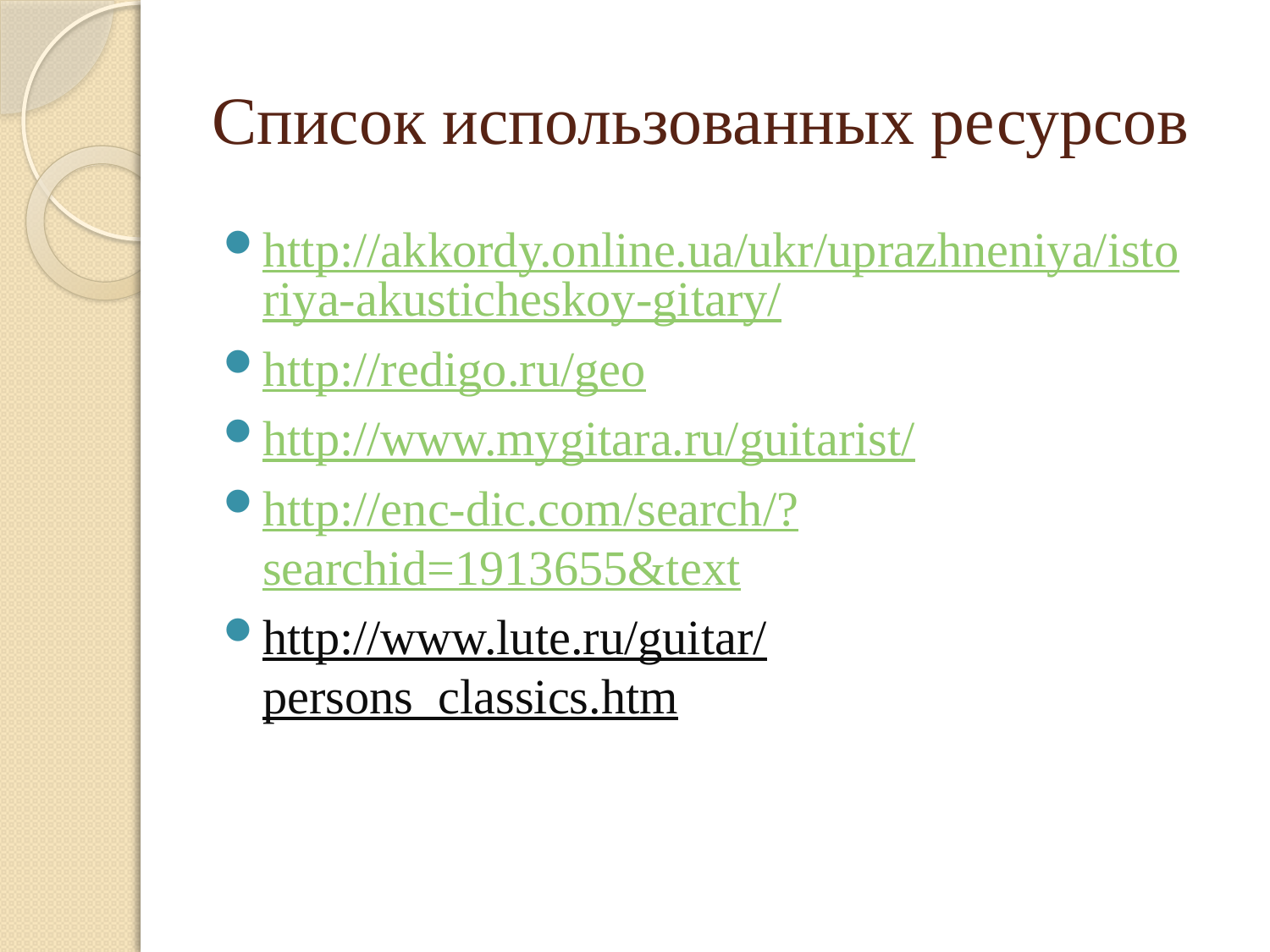

# Список использованных ресурсов
http://akkordy.online.ua/ukr/uprazhneniya/istoriya-akusticheskoy-gitary/
http://redigo.ru/geo
http://www.mygitara.ru/guitarist/
http://enc-dic.com/search/?searchid=1913655&text
http://www.lute.ru/guitar/persons_classics.htm